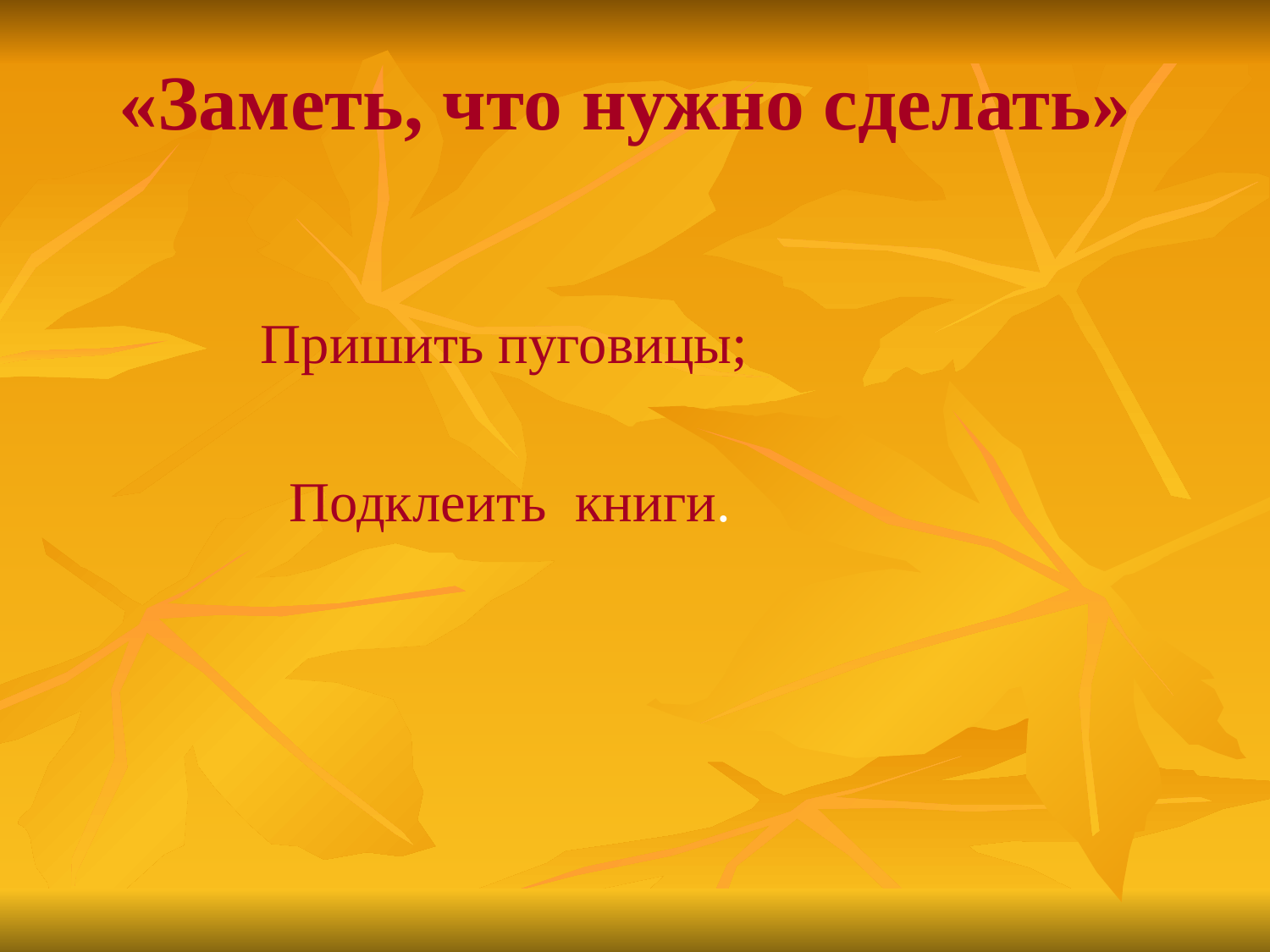

Пришить пуговицы;

               Подклеить  книги.
«Заметь, что нужно сделать»